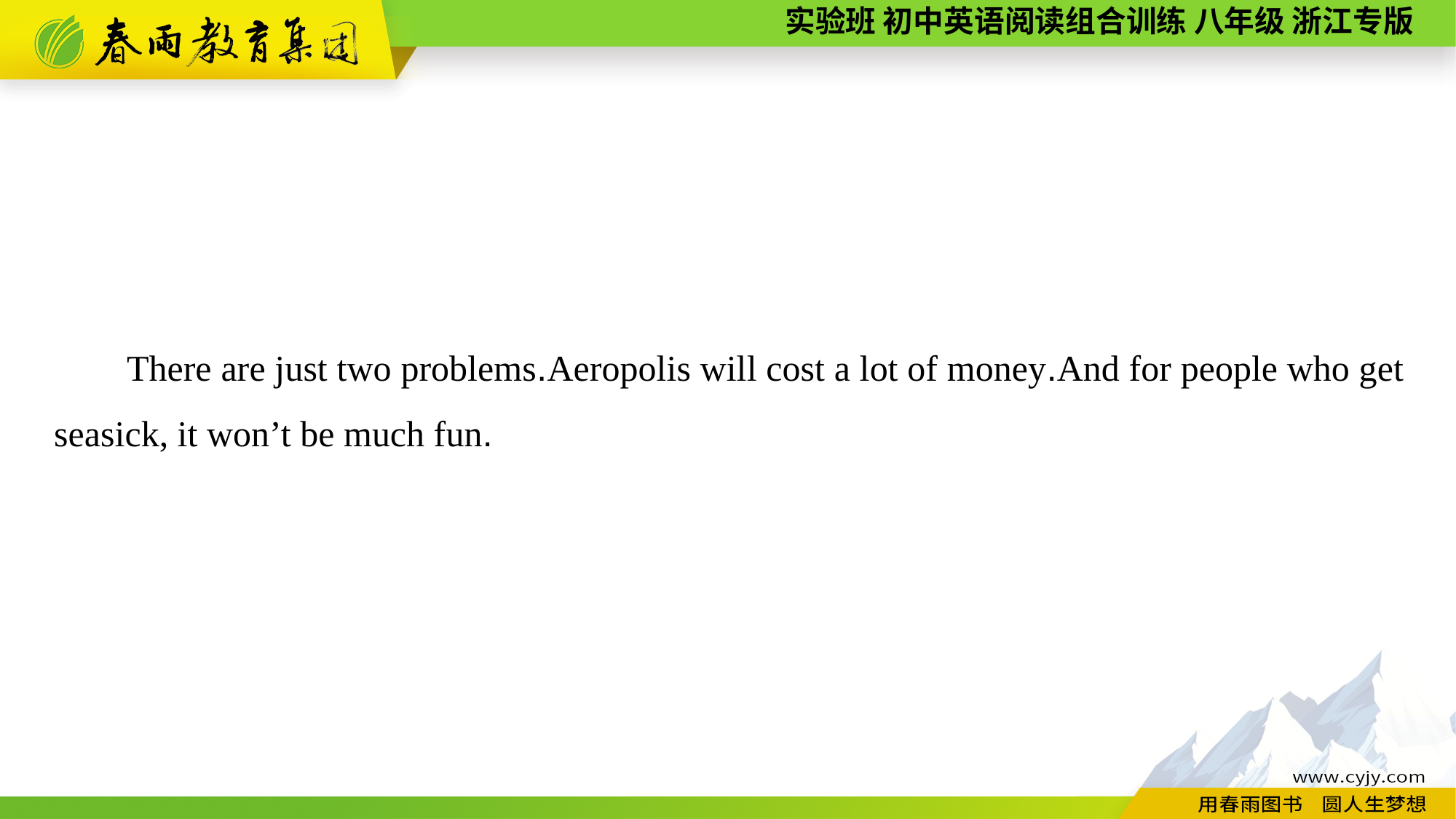

There are just two problems.Aeropolis will cost a lot of money.And for people who get seasick, it won’t be much fun.